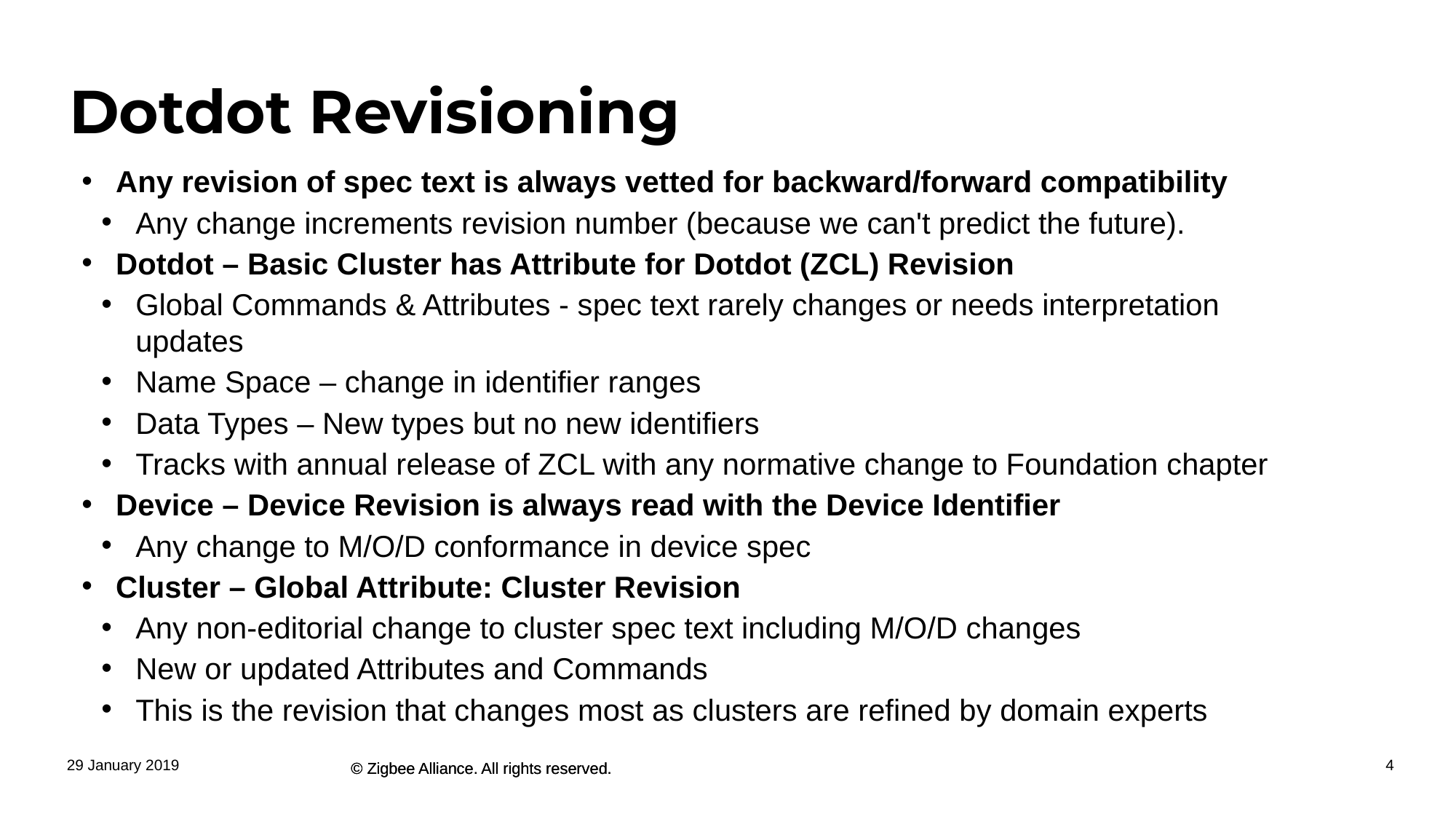

# Dotdot Revisioning
Any revision of spec text is always vetted for backward/forward compatibility
Any change increments revision number (because we can't predict the future).
Dotdot – Basic Cluster has Attribute for Dotdot (ZCL) Revision
Global Commands & Attributes - spec text rarely changes or needs interpretation updates
Name Space – change in identifier ranges
Data Types – New types but no new identifiers
Tracks with annual release of ZCL with any normative change to Foundation chapter
Device – Device Revision is always read with the Device Identifier
Any change to M/O/D conformance in device spec
Cluster – Global Attribute: Cluster Revision
Any non-editorial change to cluster spec text including M/O/D changes
New or updated Attributes and Commands
This is the revision that changes most as clusters are refined by domain experts
© Zigbee Alliance. All rights reserved.